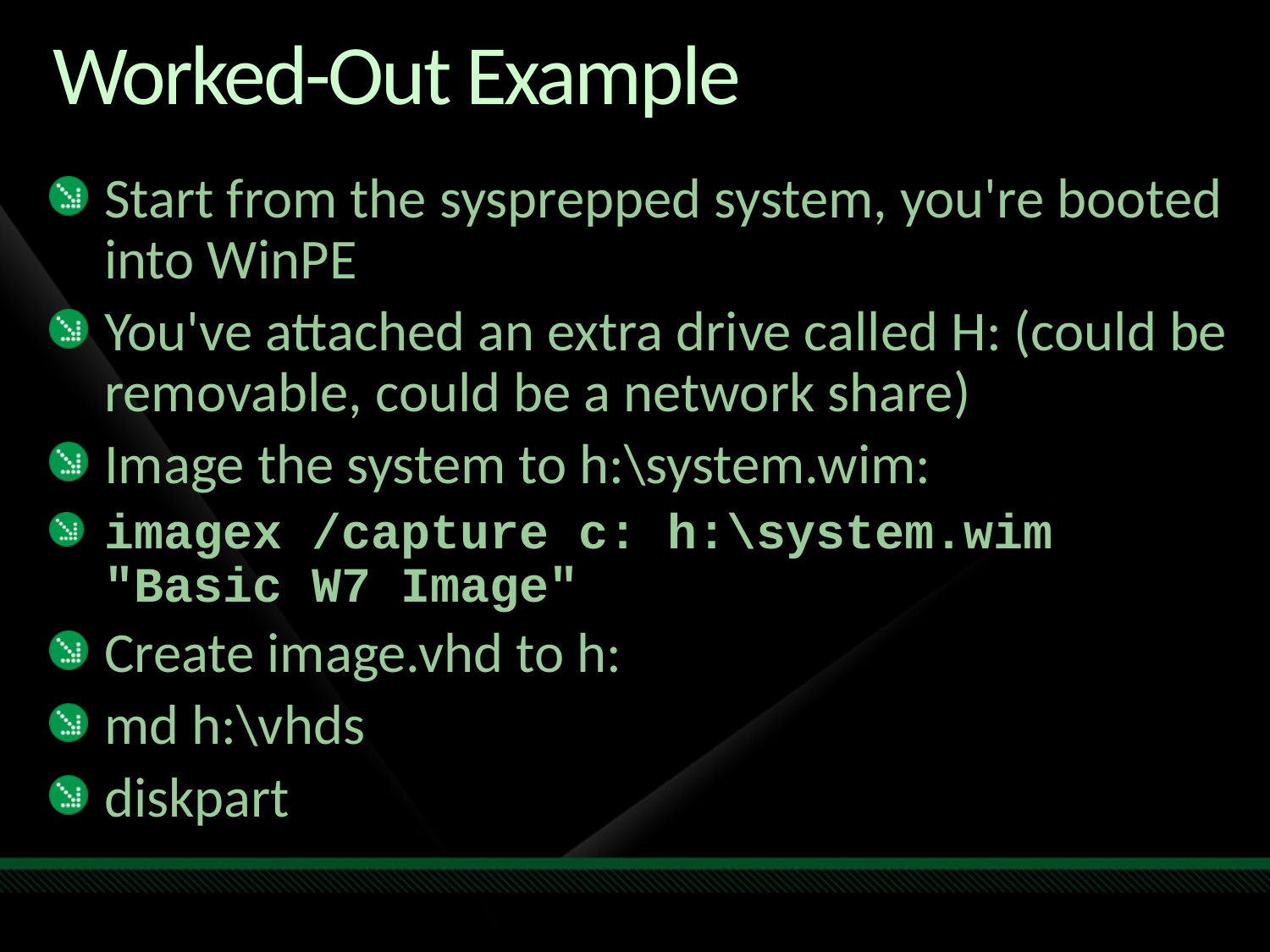

# Worked-Out Example
Start from the sysprepped system, you're booted into WinPE
You've attached an extra drive called H: (could be removable, could be a network share)
Image the system to h:\system.wim:
imagex /capture c: h:\system.wim "Basic W7 Image"
Create image.vhd to h:
md h:\vhds
diskpart